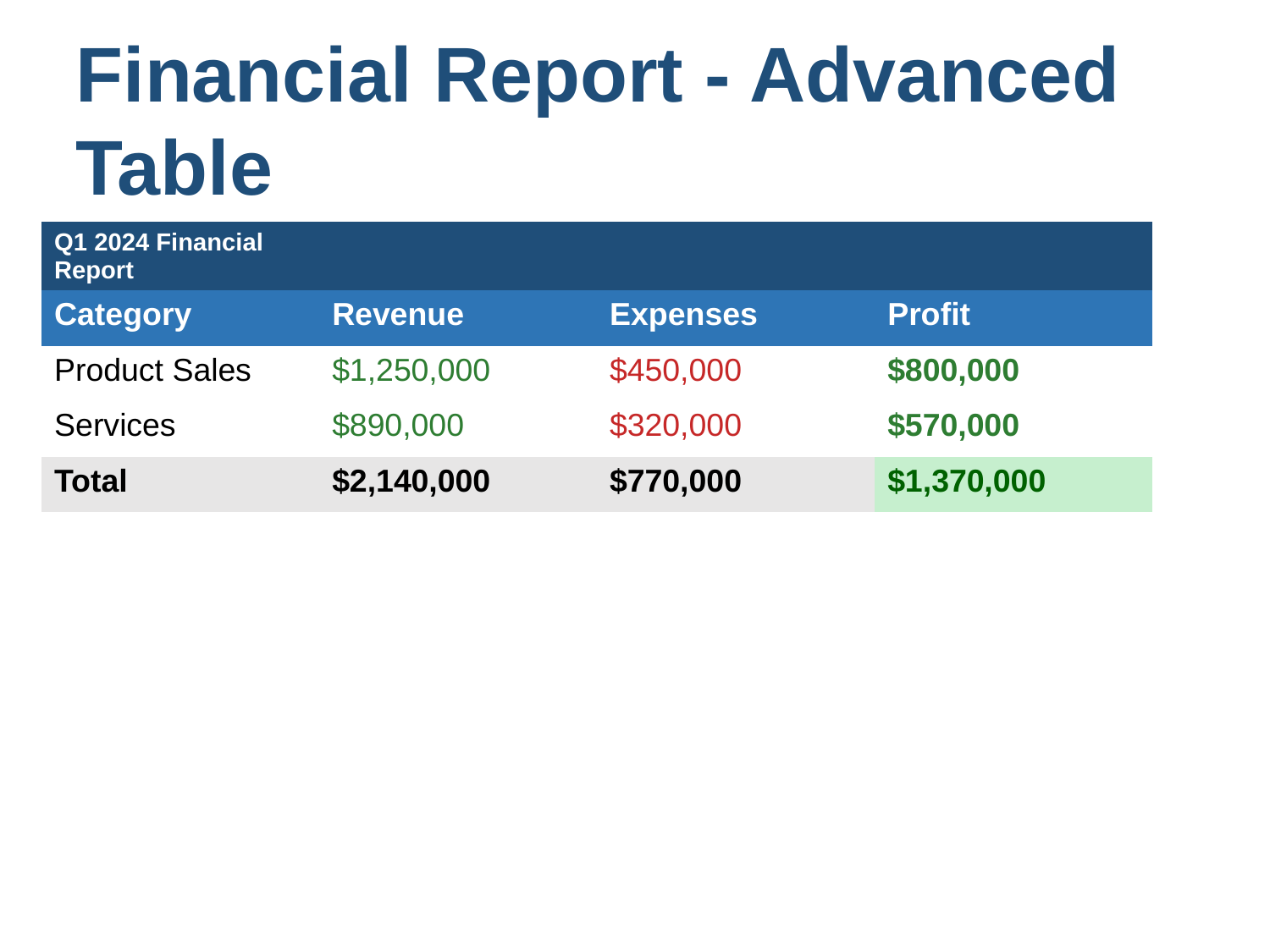

Financial Report - Advanced Table
| Q1 2024 Financial Report |  |  |  |
| --- | --- | --- | --- |
| Category | Revenue | Expenses | Profit |
| Product Sales | $1,250,000 | $450,000 | $800,000 |
| Services | $890,000 | $320,000 | $570,000 |
| Total | $2,140,000 | $770,000 | $1,370,000 |